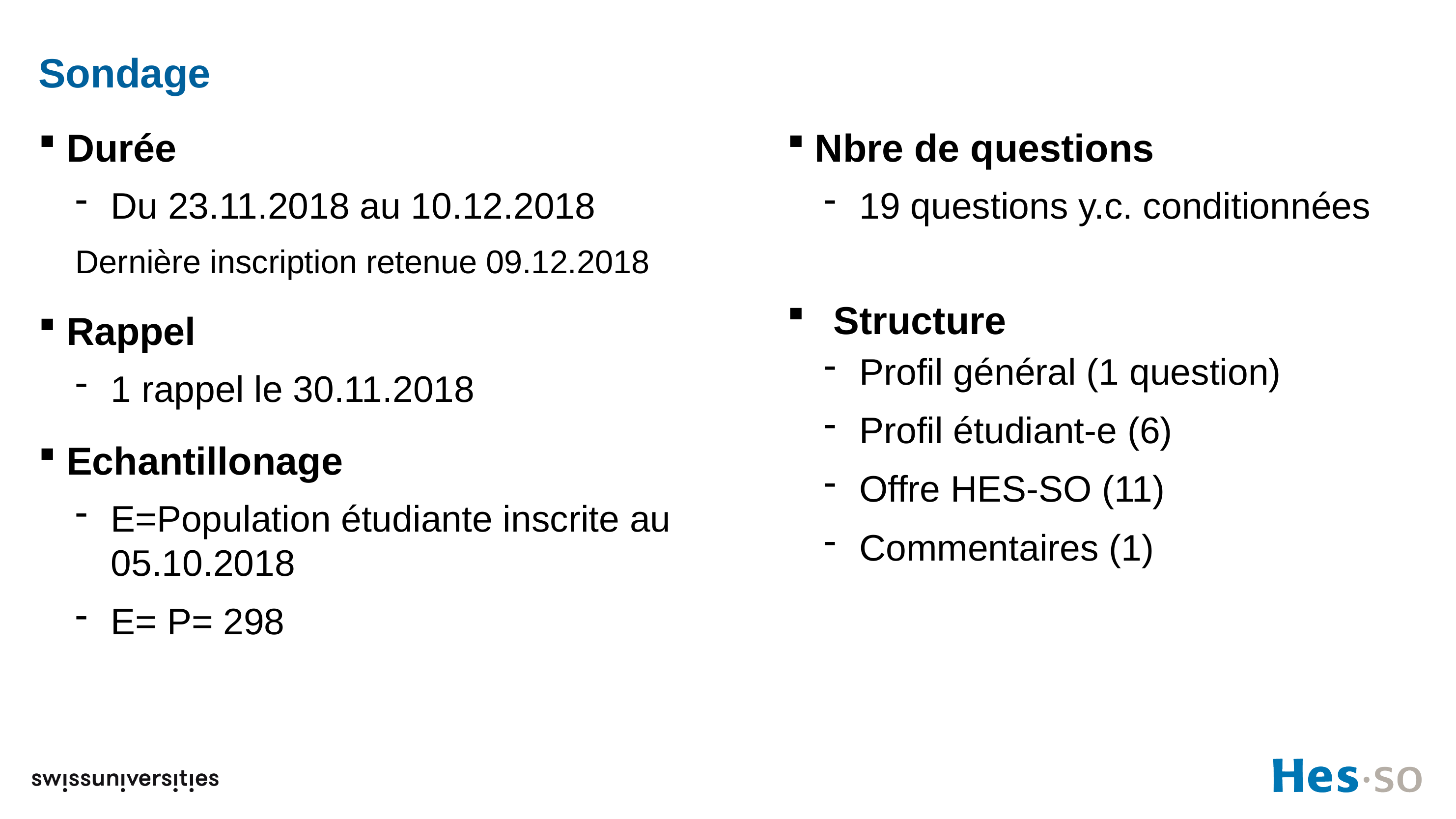

# Sondage
Durée
Du 23.11.2018 au 10.12.2018
Dernière inscription retenue 09.12.2018
Rappel
1 rappel le 30.11.2018
Echantillonage
E=Population étudiante inscrite au 05.10.2018
E= P= 298

Nbre de questions
19 questions y.c. conditionnées

Structure
Profil général (1 question)
Profil étudiant-e (6)
Offre HES-SO (11)
Commentaires (1)